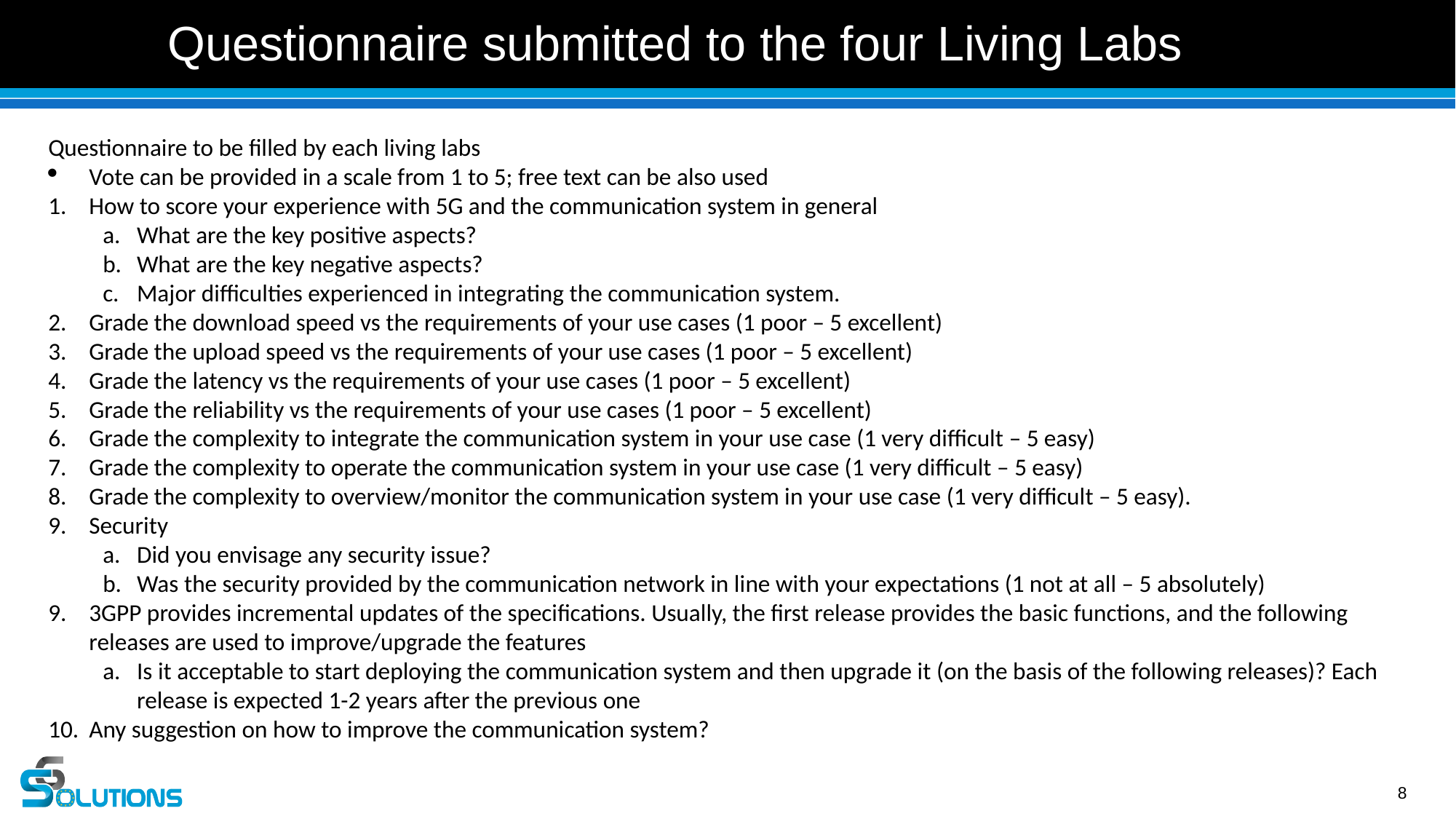

# Questionnaire submitted to the four Living Labs
Questionnaire to be filled by each living labs
Vote can be provided in a scale from 1 to 5; free text can be also used
How to score your experience with 5G and the communication system in general
What are the key positive aspects?
What are the key negative aspects?
Major difficulties experienced in integrating the communication system.
Grade the download speed vs the requirements of your use cases (1 poor – 5 excellent)
Grade the upload speed vs the requirements of your use cases (1 poor – 5 excellent)
Grade the latency vs the requirements of your use cases (1 poor – 5 excellent)
Grade the reliability vs the requirements of your use cases (1 poor – 5 excellent)
Grade the complexity to integrate the communication system in your use case (1 very difficult – 5 easy)
Grade the complexity to operate the communication system in your use case (1 very difficult – 5 easy)
Grade the complexity to overview/monitor the communication system in your use case (1 very difficult – 5 easy).
Security
Did you envisage any security issue?
Was the security provided by the communication network in line with your expectations (1 not at all – 5 absolutely)
3GPP provides incremental updates of the specifications. Usually, the first release provides the basic functions, and the following releases are used to improve/upgrade the features
Is it acceptable to start deploying the communication system and then upgrade it (on the basis of the following releases)? Each release is expected 1-2 years after the previous one
Any suggestion on how to improve the communication system?
8